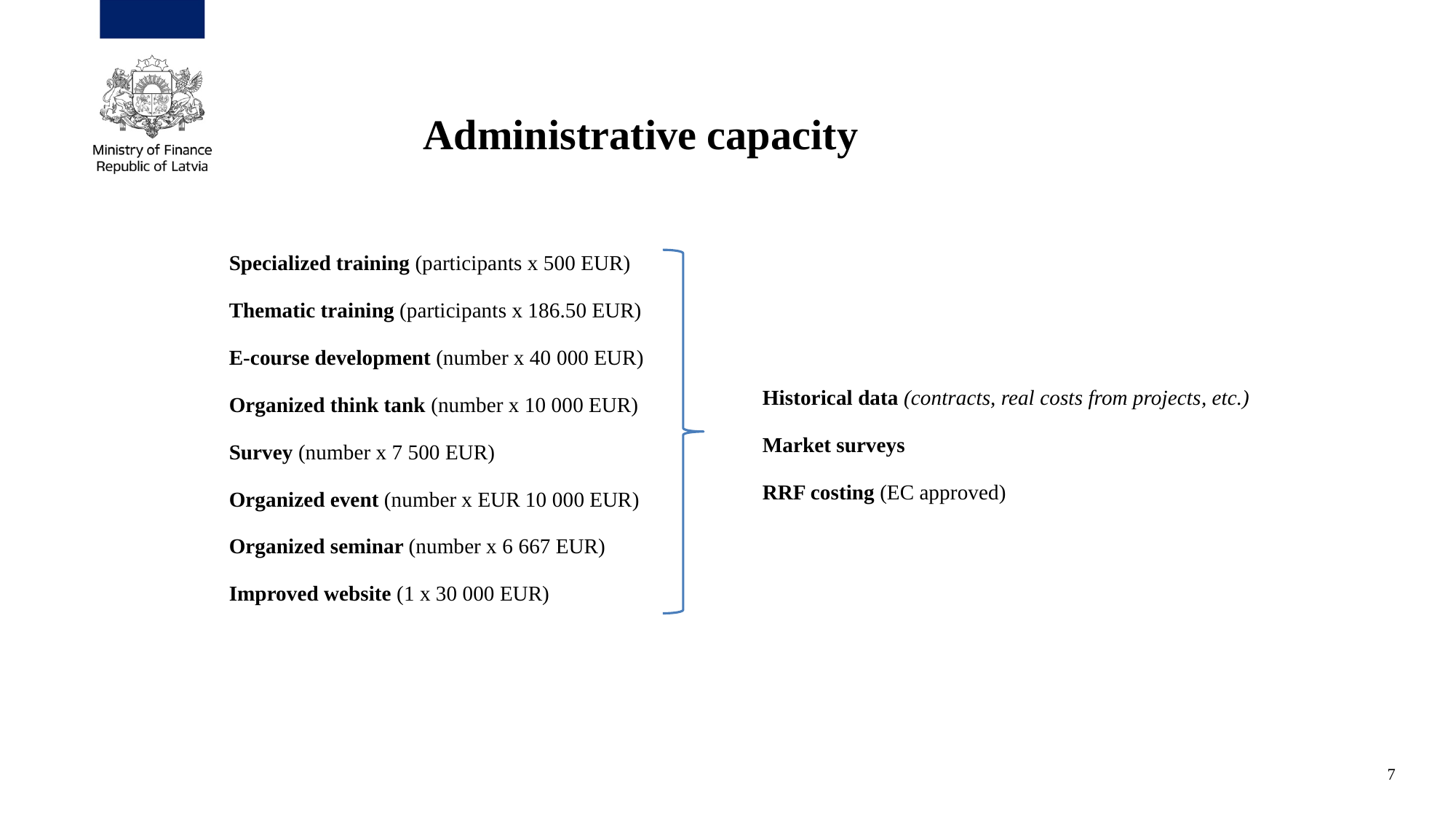

# Administrative capacity

Specialized training (participants x 500 EUR)
Thematic training (participants x 186.50 EUR)
E-course development (number x 40 000 EUR)
Organized think tank (number x 10 000 EUR)
Survey (number x 7 500 EUR)
Organized event (number x EUR 10 000 EUR)
Organized seminar (number x 6 667 EUR)
Improved website (1 x 30 000 EUR)

Historical data (contracts, real costs from projects, etc.)
Market surveys
RRF costing (EC approved)
7